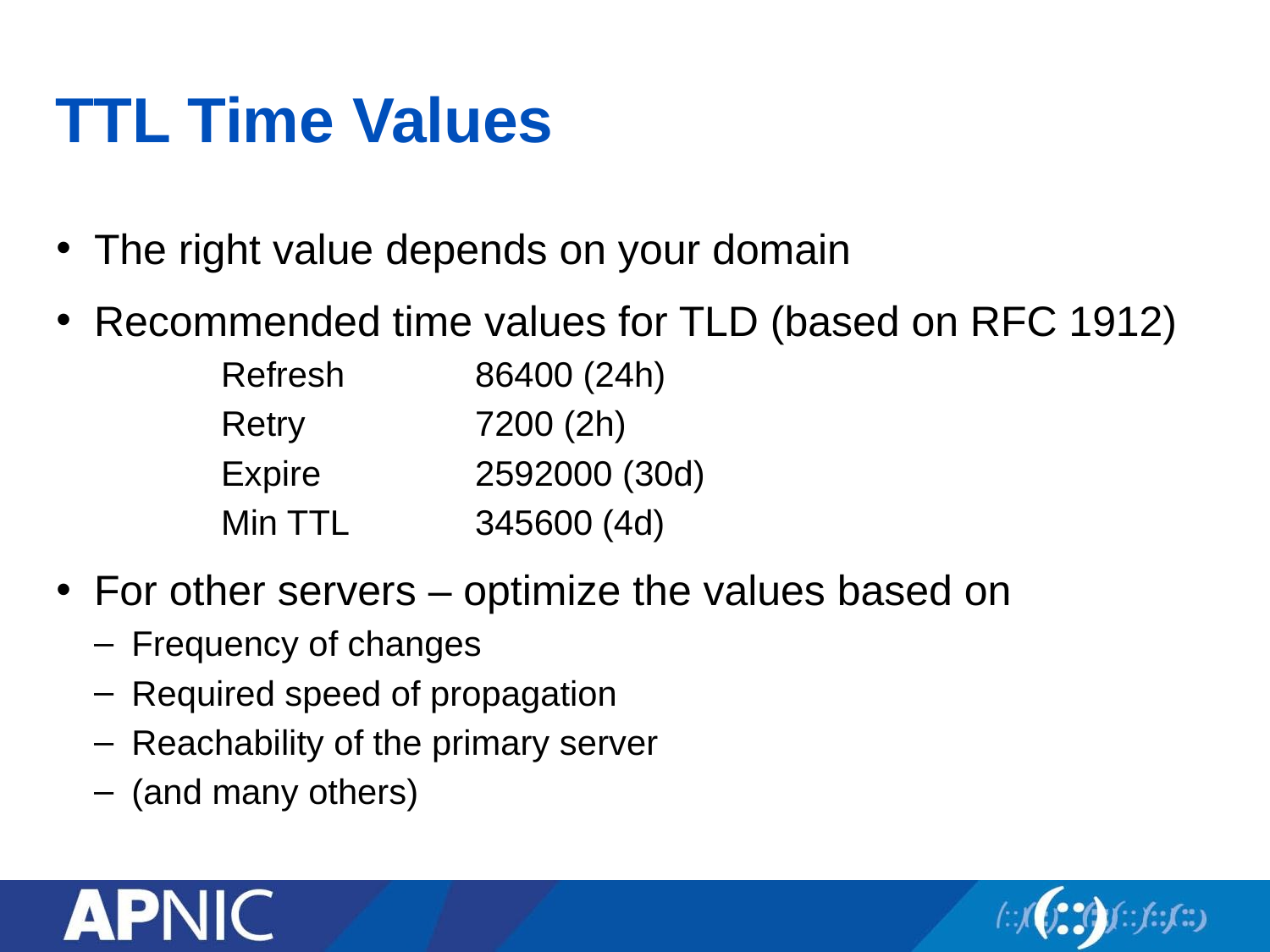

# TTL Time Values
The right value depends on your domain
Recommended time values for TLD (based on RFC 1912)
	Refresh		86400 (24h)
	Retry 		7200 (2h)
	Expire		2592000 (30d)
	Min TTL	345600	(4d)
For other servers – optimize the values based on
Frequency of changes
Required speed of propagation
Reachability of the primary server
(and many others)